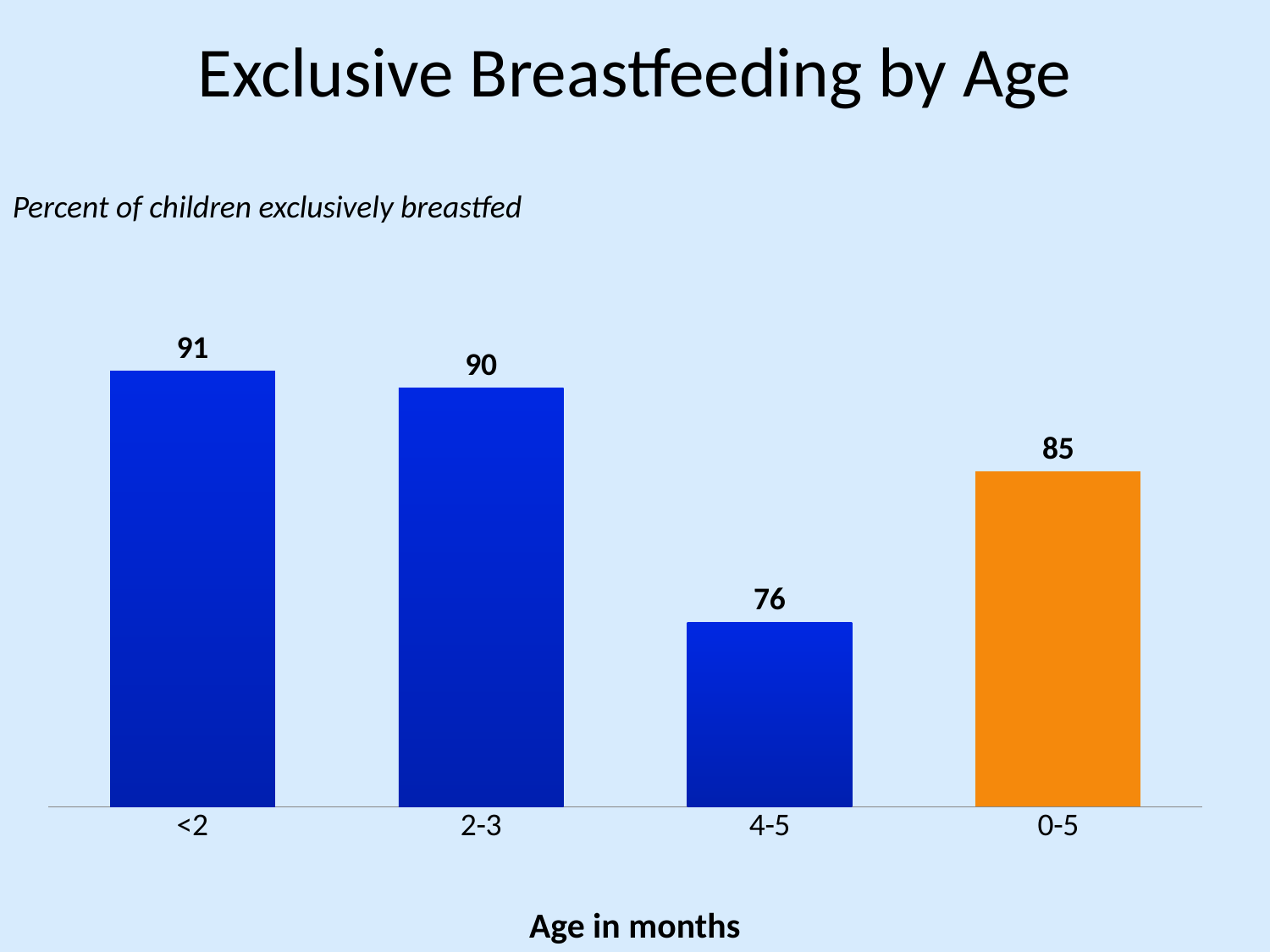

# Exclusive Breastfeeding by Age
Percent of children exclusively breastfed

### Chart

| Category | Series 1 |
|---|---|
| <2 | 91.0 |
| 2-3 | 90.0 |
| 4-5 | 76.0 |
| 0-5 | 85.0 |
Age in months